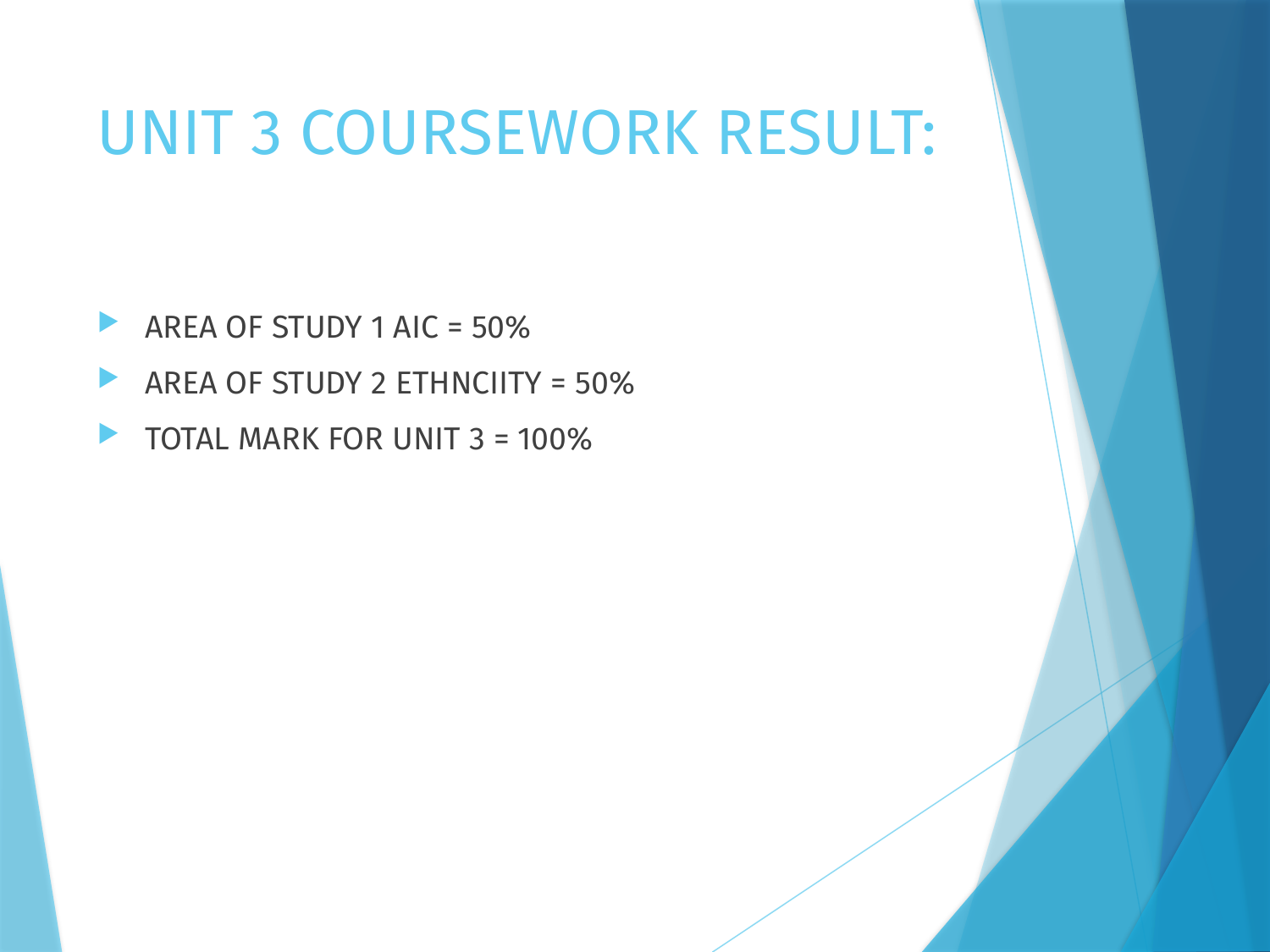

# UNIT 3 COURSEWORK RESULT:
AREA OF STUDY 1 AIC = 50%
AREA OF STUDY 2 ETHNCIITY = 50%
TOTAL MARK FOR UNIT 3 = 100%